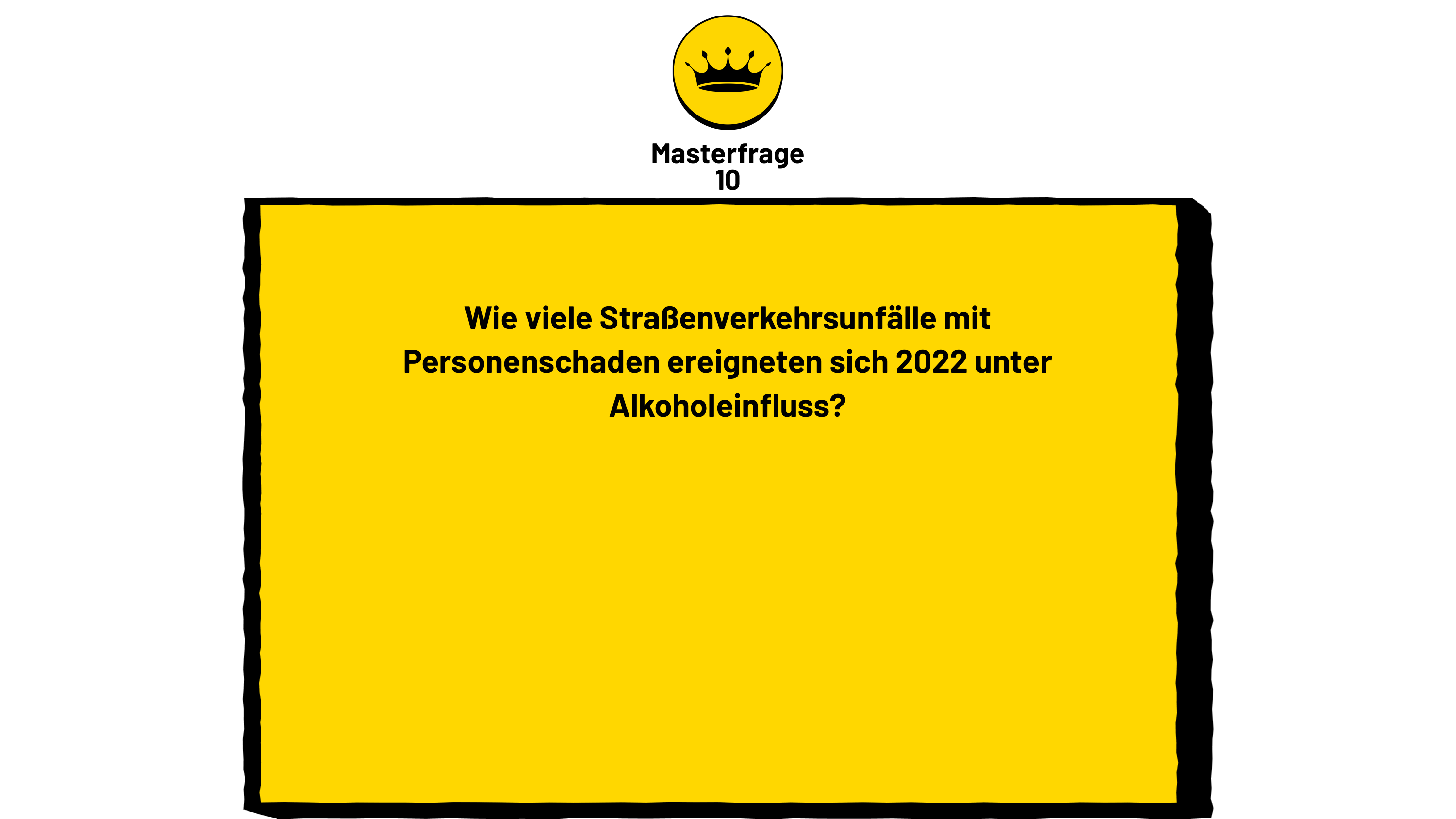

Masterfrage
10
Wie viele Straßenverkehrsunfälle mit Personenschaden ereigneten sich 2022 unter Alkoholeinfluss?